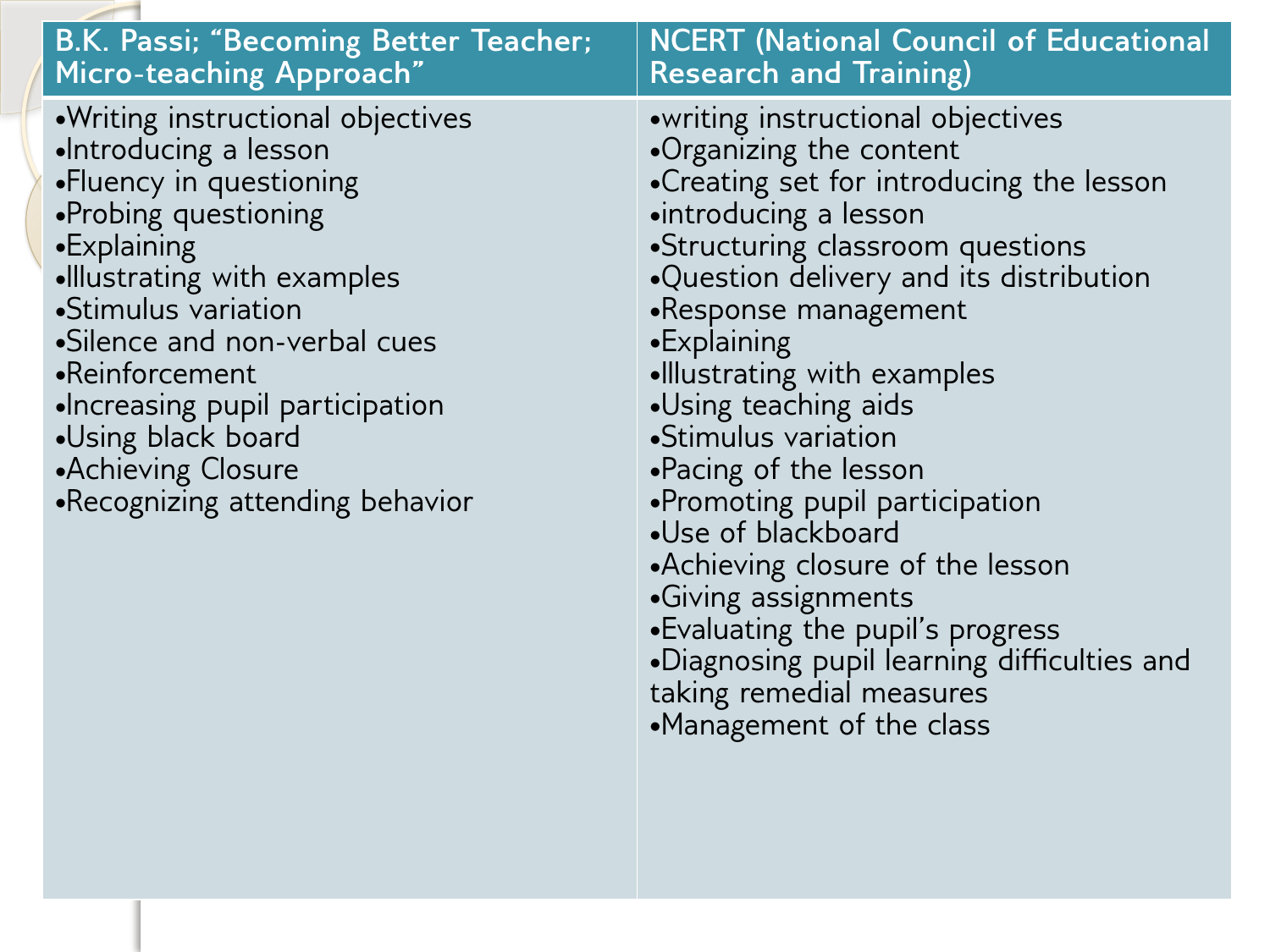

| B.K. Passi; “Becoming Better Teacher; Micro-teaching Approach” | NCERT (National Council of Educational Research and Training) |
| --- | --- |
| Writing instructional objectives Introducing a lesson Fluency in questioning Probing questioning Explaining Illustrating with examples Stimulus variation Silence and non-verbal cues Reinforcement Increasing pupil participation Using black board Achieving Closure Recognizing attending behavior | writing instructional objectives Organizing the content Creating set for introducing the lesson introducing a lesson Structuring classroom questions Question delivery and its distribution Response management Explaining Illustrating with examples Using teaching aids Stimulus variation Pacing of the lesson Promoting pupil participation Use of blackboard Achieving closure of the lesson Giving assignments Evaluating the pupil’s progress Diagnosing pupil learning difficulties and taking remedial measures Management of the class |